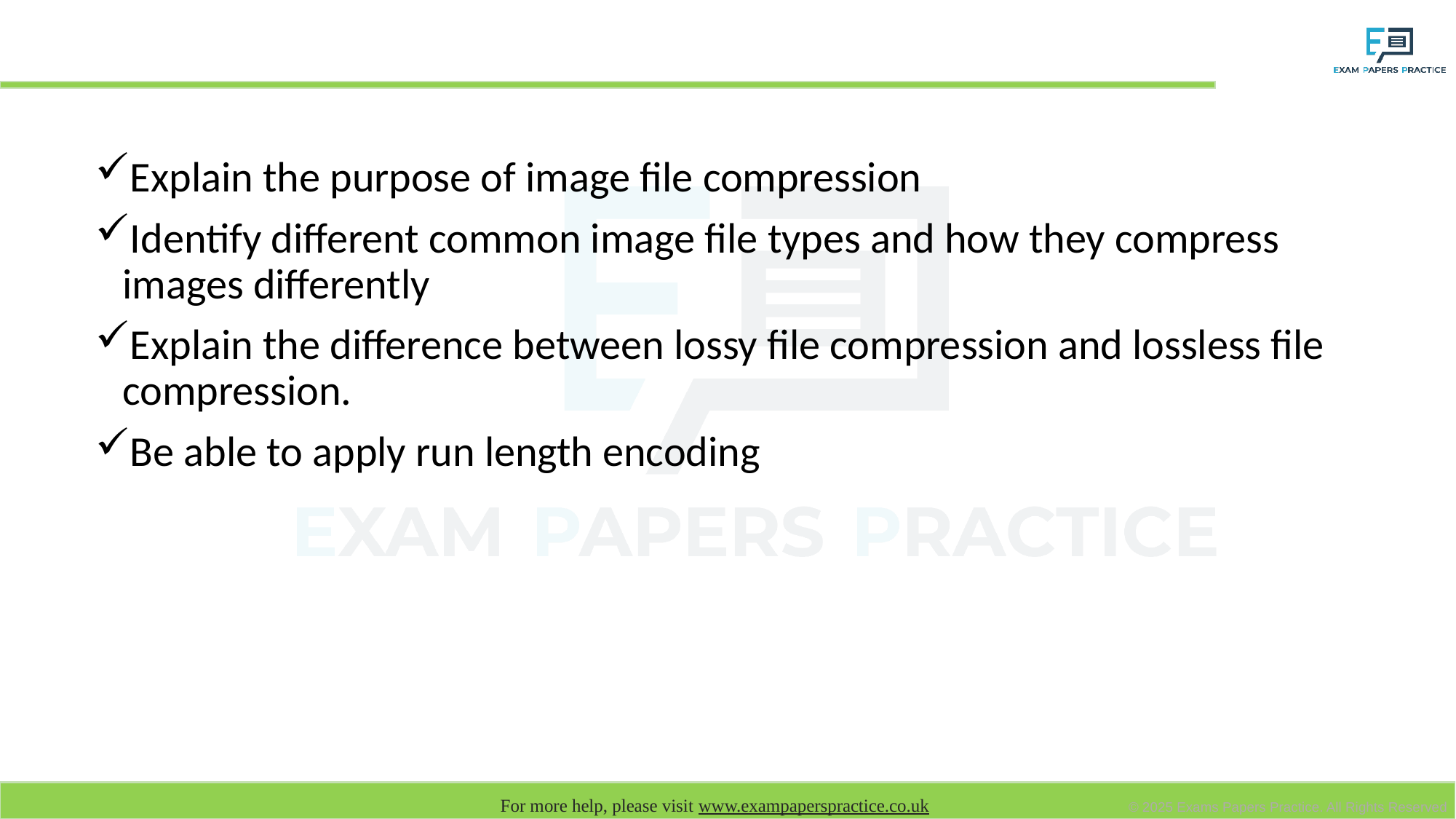

# Learning objectives
Explain the purpose of image file compression
Identify different common image file types and how they compress images differently
Explain the difference between lossy file compression and lossless file compression.
Be able to apply run length encoding